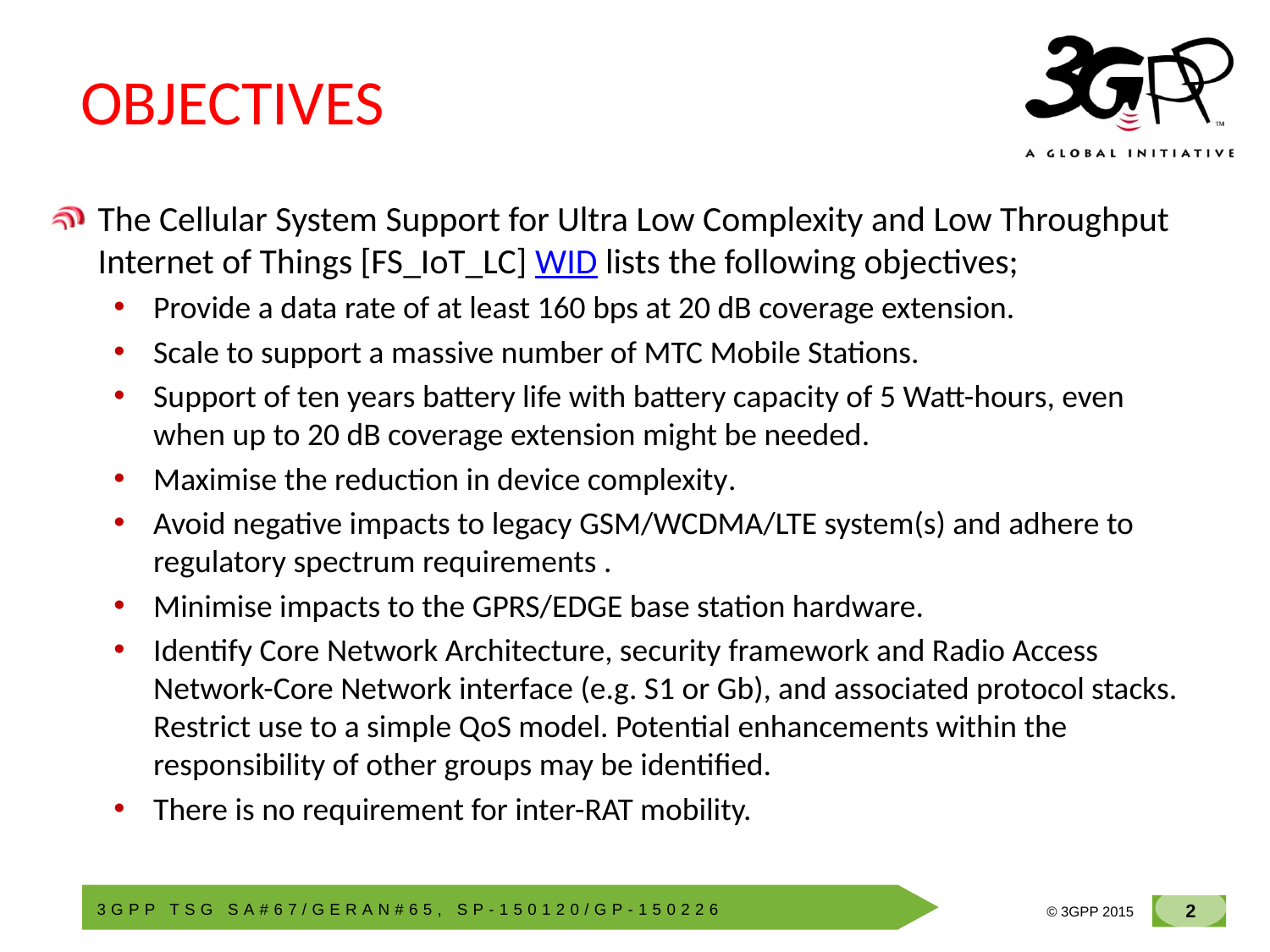

# OBJECTIVES
The Cellular System Support for Ultra Low Complexity and Low Throughput Internet of Things [FS_IoT_LC] WID lists the following objectives;
Provide a data rate of at least 160 bps at 20 dB coverage extension.
Scale to support a massive number of MTC Mobile Stations.
Support of ten years battery life with battery capacity of 5 Watt-hours, even when up to 20 dB coverage extension might be needed.
Maximise the reduction in device complexity.
Avoid negative impacts to legacy GSM/WCDMA/LTE system(s) and adhere to regulatory spectrum requirements .
Minimise impacts to the GPRS/EDGE base station hardware.
Identify Core Network Architecture, security framework and Radio Access Network-Core Network interface (e.g. S1 or Gb), and associated protocol stacks. Restrict use to a simple QoS model. Potential enhancements within the responsibility of other groups may be identified.
There is no requirement for inter-RAT mobility.